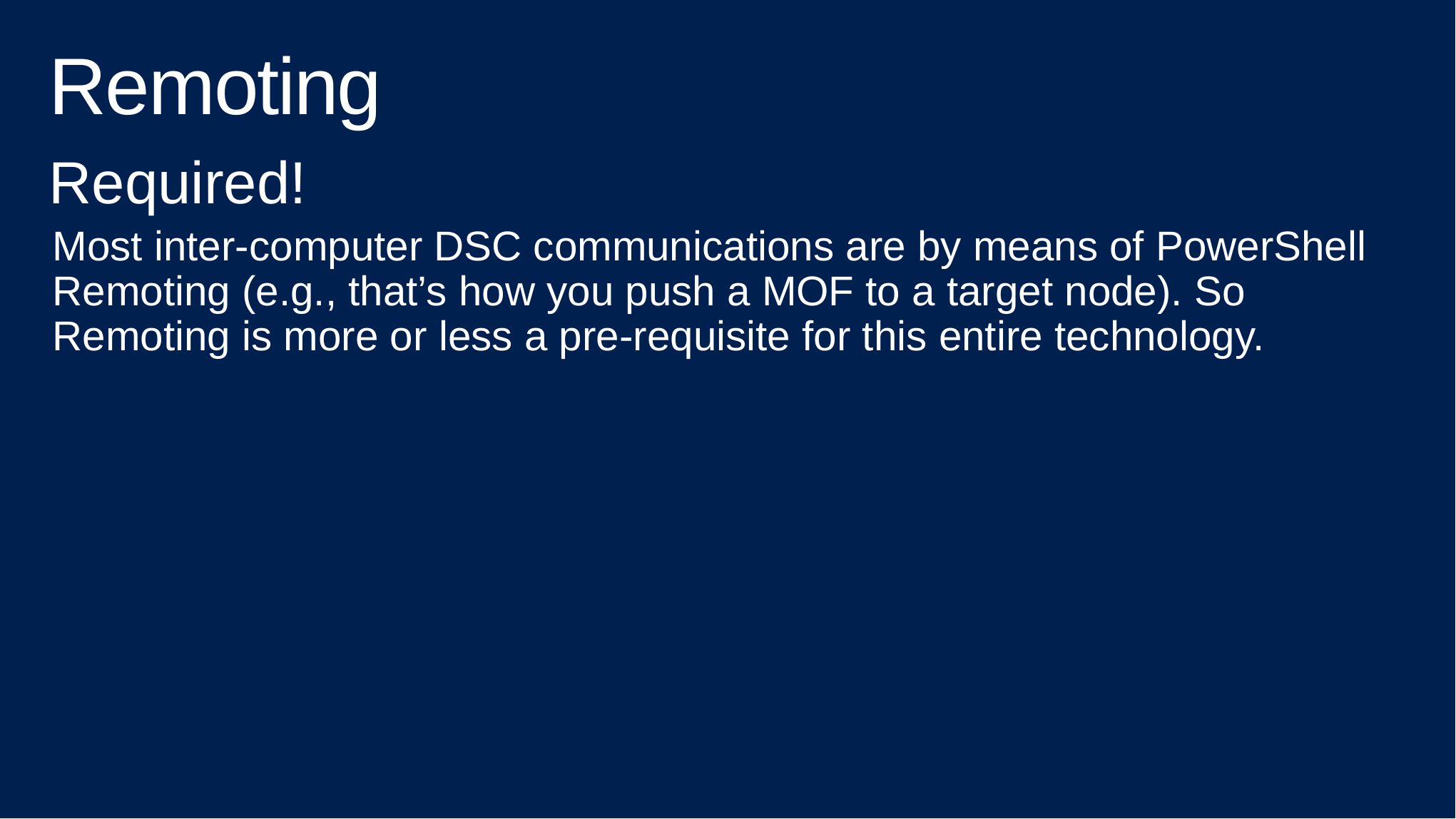

# Remoting
Required!
Most inter-computer DSC communications are by means of PowerShell Remoting (e.g., that’s how you push a MOF to a target node). So Remoting is more or less a pre-requisite for this entire technology.